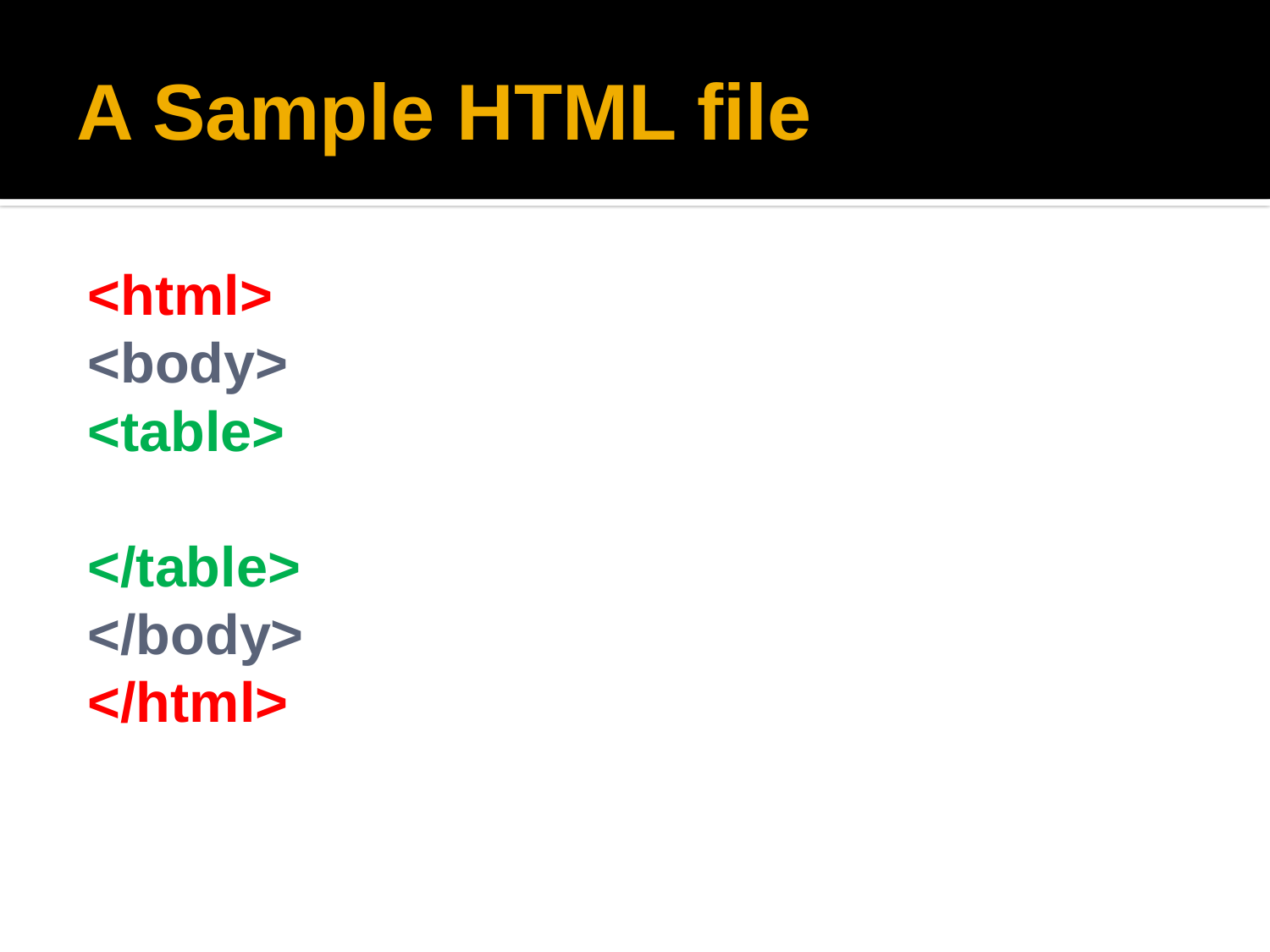

# A Sample HTML file
<html>
<body>
<table>

</table>
</body>
</html>